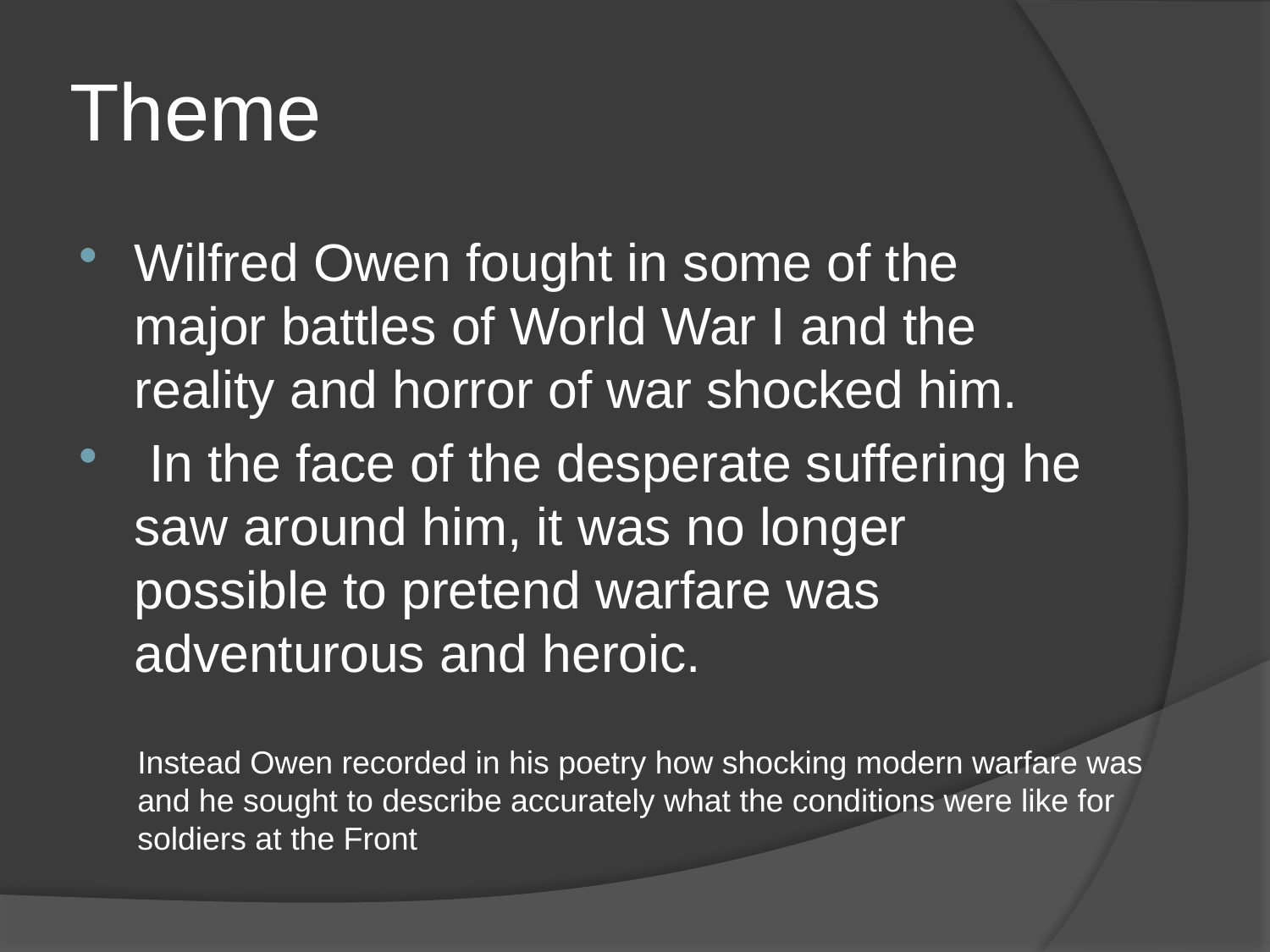

# Theme
Wilfred Owen fought in some of the major battles of World War I and the reality and horror of war shocked him.
 In the face of the desperate suffering he saw around him, it was no longer possible to pretend warfare was adventurous and heroic.
Instead Owen recorded in his poetry how shocking modern warfare was and he sought to describe accurately what the conditions were like for soldiers at the Front